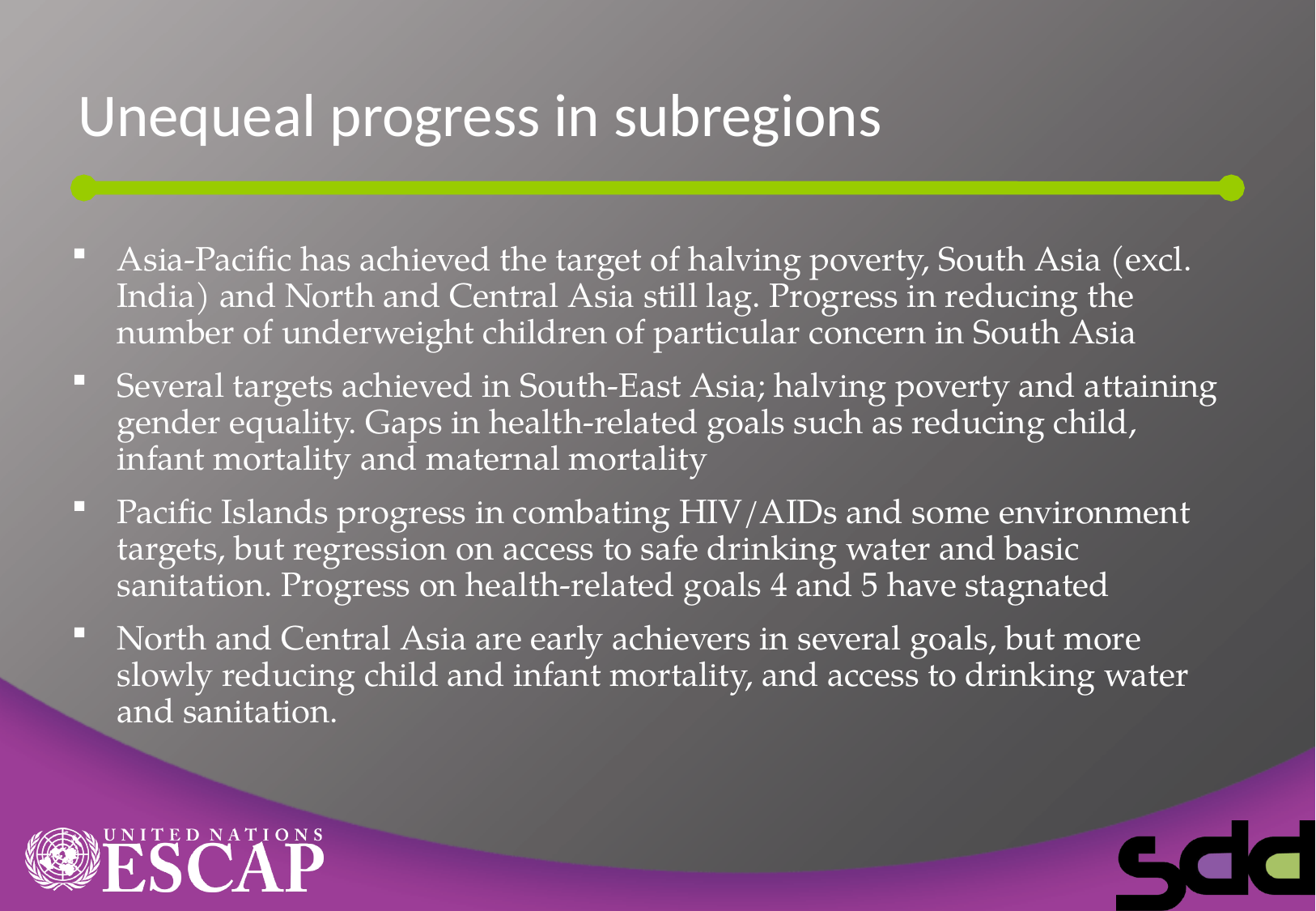

Unequeal progress in subregions
Asia-Pacific has achieved the target of halving poverty, South Asia (excl. India) and North and Central Asia still lag. Progress in reducing the number of underweight children of particular concern in South Asia
Several targets achieved in South-East Asia; halving poverty and attaining gender equality. Gaps in health-related goals such as reducing child, infant mortality and maternal mortality
Pacific Islands progress in combating HIV/AIDs and some environment targets, but regression on access to safe drinking water and basic sanitation. Progress on health-related goals 4 and 5 have stagnated
North and Central Asia are early achievers in several goals, but more slowly reducing child and infant mortality, and access to drinking water and sanitation.